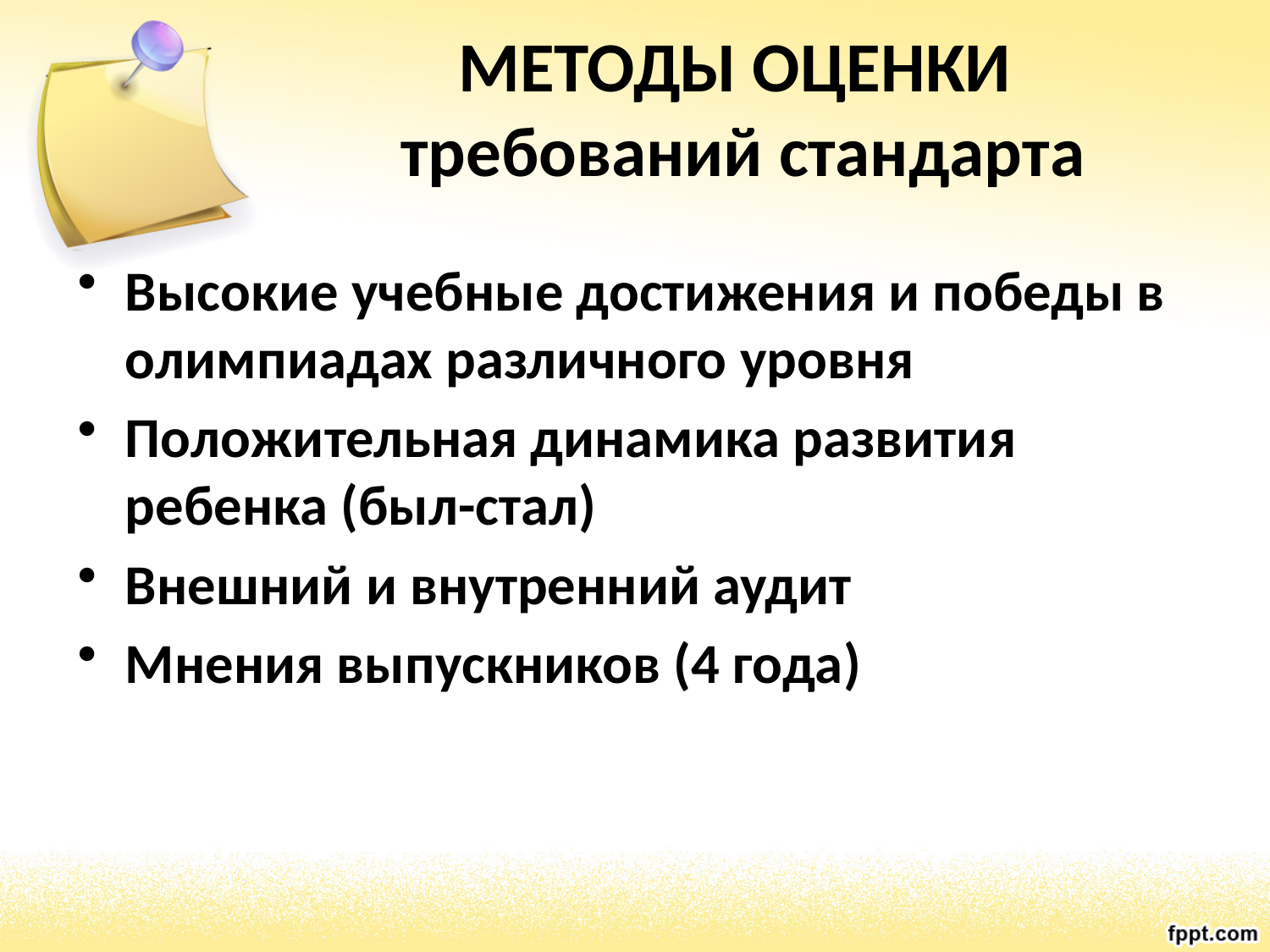

# МЕТОДЫ ОЦЕНКИ требований стандарта
Высокие учебные достижения и победы в олимпиадах различного уровня
Положительная динамика развития ребенка (был-стал)
Внешний и внутренний аудит
Мнения выпускников (4 года)